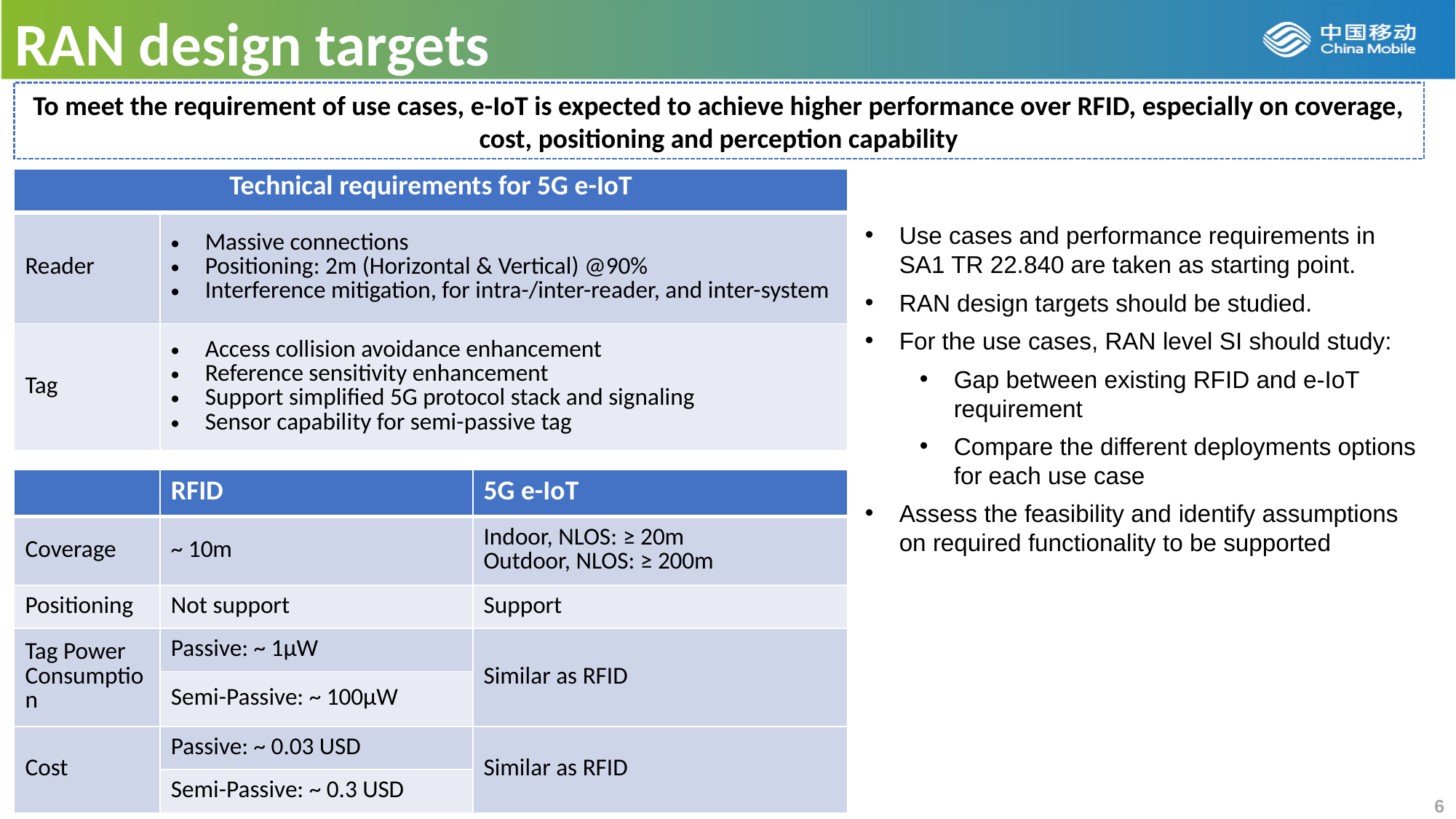

RAN design targets
To meet the requirement of use cases, e-IoT is expected to achieve higher performance over RFID, especially on coverage, cost, positioning and perception capability
| Technical requirements for 5G e-IoT |  |
| --- | --- |
| Reader | Massive connections Positioning: 2m (Horizontal & Vertical) @90% Interference mitigation, for intra-/inter-reader, and inter-system |
| Tag | Access collision avoidance enhancement Reference sensitivity enhancement Support simplified 5G protocol stack and signaling Sensor capability for semi-passive tag |
Use cases and performance requirements in SA1 TR 22.840 are taken as starting point.
RAN design targets should be studied.
For the use cases, RAN level SI should study:
Gap between existing RFID and e-IoT requirement
Compare the different deployments options for each use case
Assess the feasibility and identify assumptions on required functionality to be supported
|  | RFID | 5G e-IoT |
| --- | --- | --- |
| Coverage | ~ 10m | Indoor, NLOS: ≥ 20m Outdoor, NLOS: ≥ 200m |
| Positioning | Not support | Support |
| Tag Power Consumption | Passive: ~ 1μW | Similar as RFID |
|  | Semi-Passive: ~ 100μW |  |
| Cost | Passive: ~ 0.03 USD | Similar as RFID |
|  | Semi-Passive: ~ 0.3 USD |  |